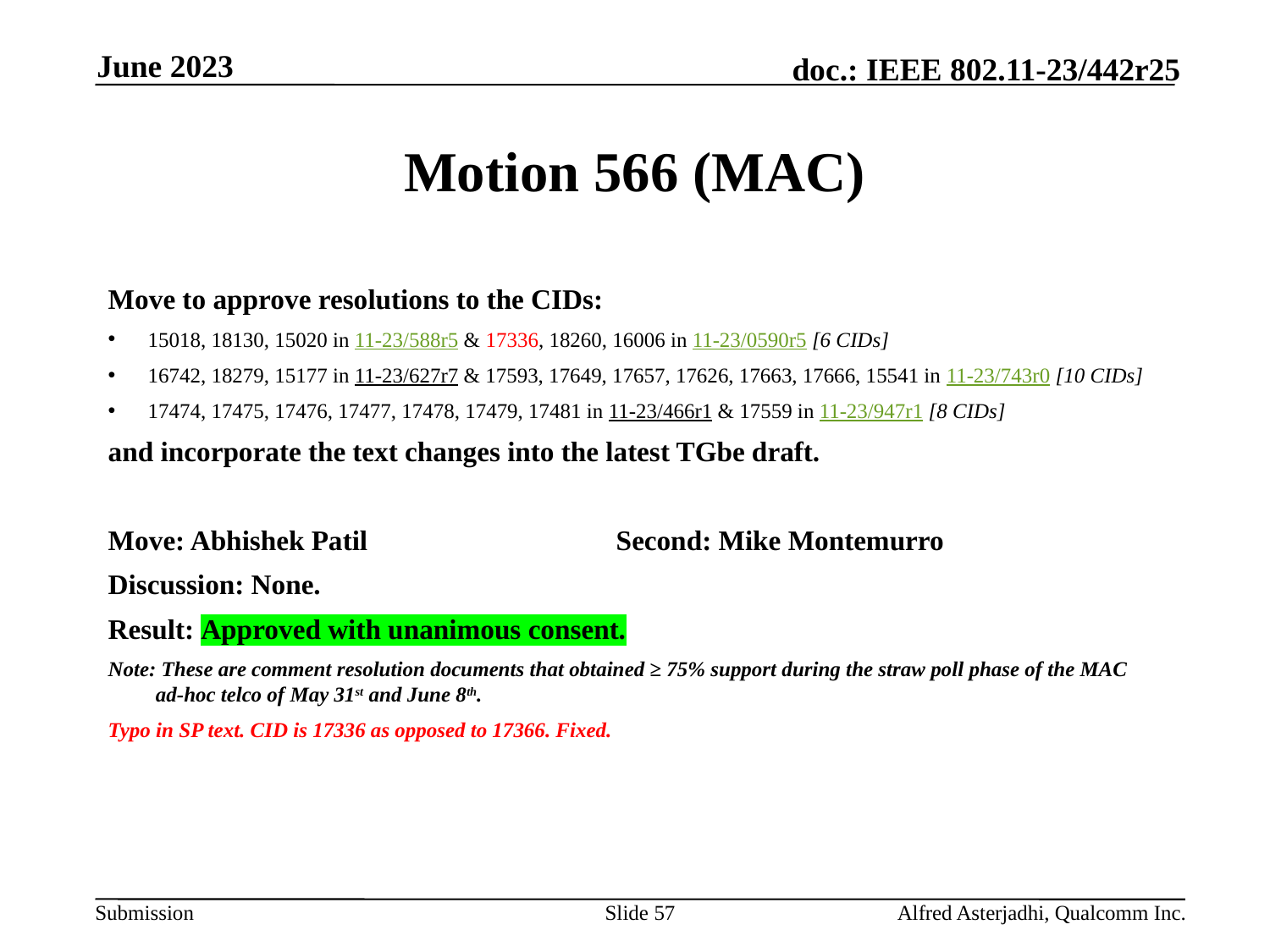

June 2023
# Motion 566 (MAC)
Move to approve resolutions to the CIDs:
15018, 18130, 15020 in 11-23/588r5 & 17336, 18260, 16006 in 11-23/0590r5 [6 CIDs]
16742, 18279, 15177 in 11-23/627r7 & 17593, 17649, 17657, 17626, 17663, 17666, 15541 in 11-23/743r0 [10 CIDs]
17474, 17475, 17476, 17477, 17478, 17479, 17481 in 11-23/466r1 & 17559 in 11-23/947r1 [8 CIDs]
and incorporate the text changes into the latest TGbe draft.

Move: Abhishek Patil		Second: Mike Montemurro
Discussion: None.
Result: Approved with unanimous consent.
Note: These are comment resolution documents that obtained ≥ 75% support during the straw poll phase of the MAC ad-hoc telco of May 31st and June 8th.
Typo in SP text. CID is 17336 as opposed to 17366. Fixed.
Slide 57
Alfred Asterjadhi, Qualcomm Inc.